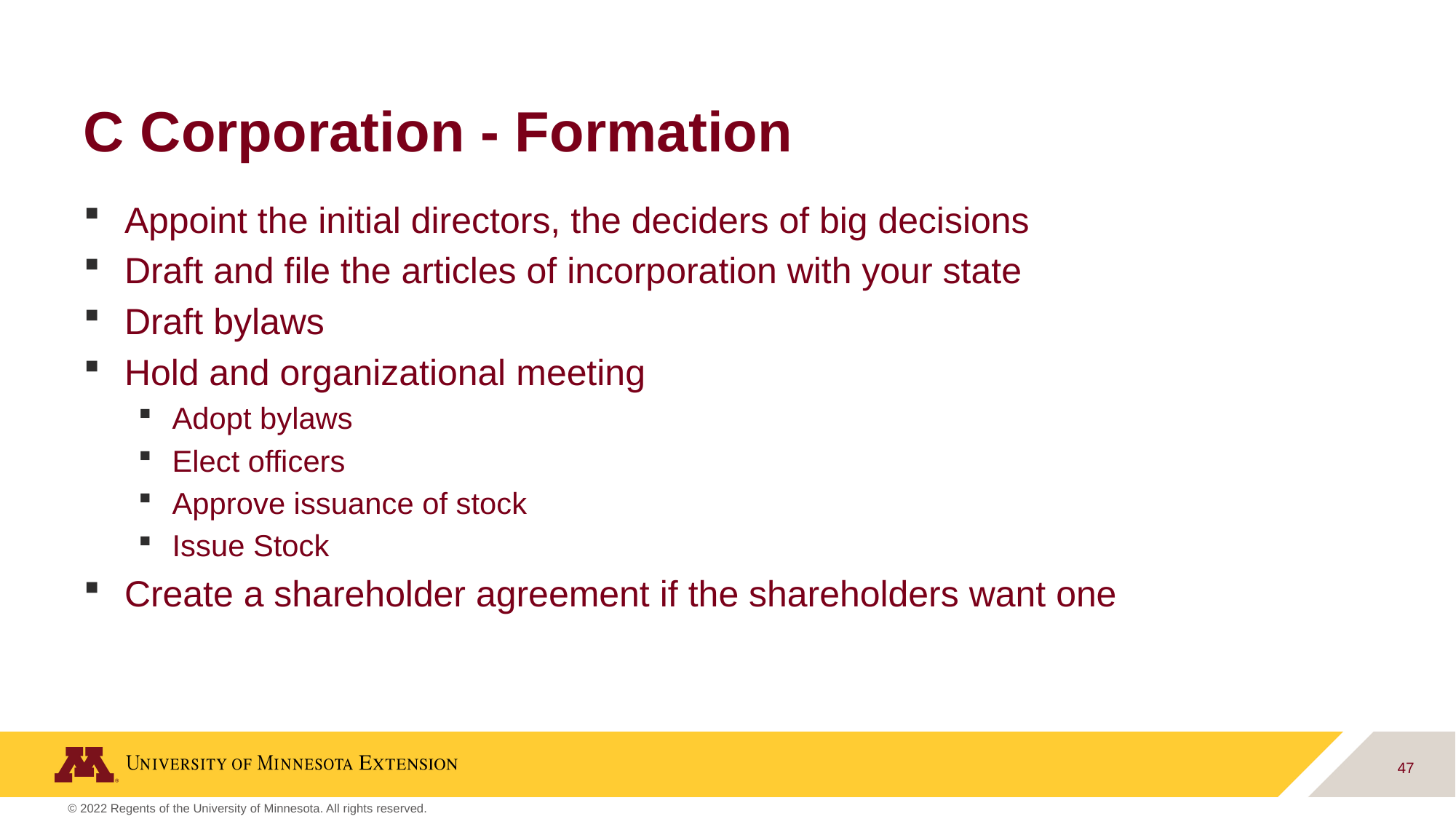

# C Corporation - Formation
Appoint the initial directors, the deciders of big decisions
Draft and file the articles of incorporation with your state
Draft bylaws
Hold and organizational meeting
Adopt bylaws
Elect officers
Approve issuance of stock
Issue Stock
Create a shareholder agreement if the shareholders want one